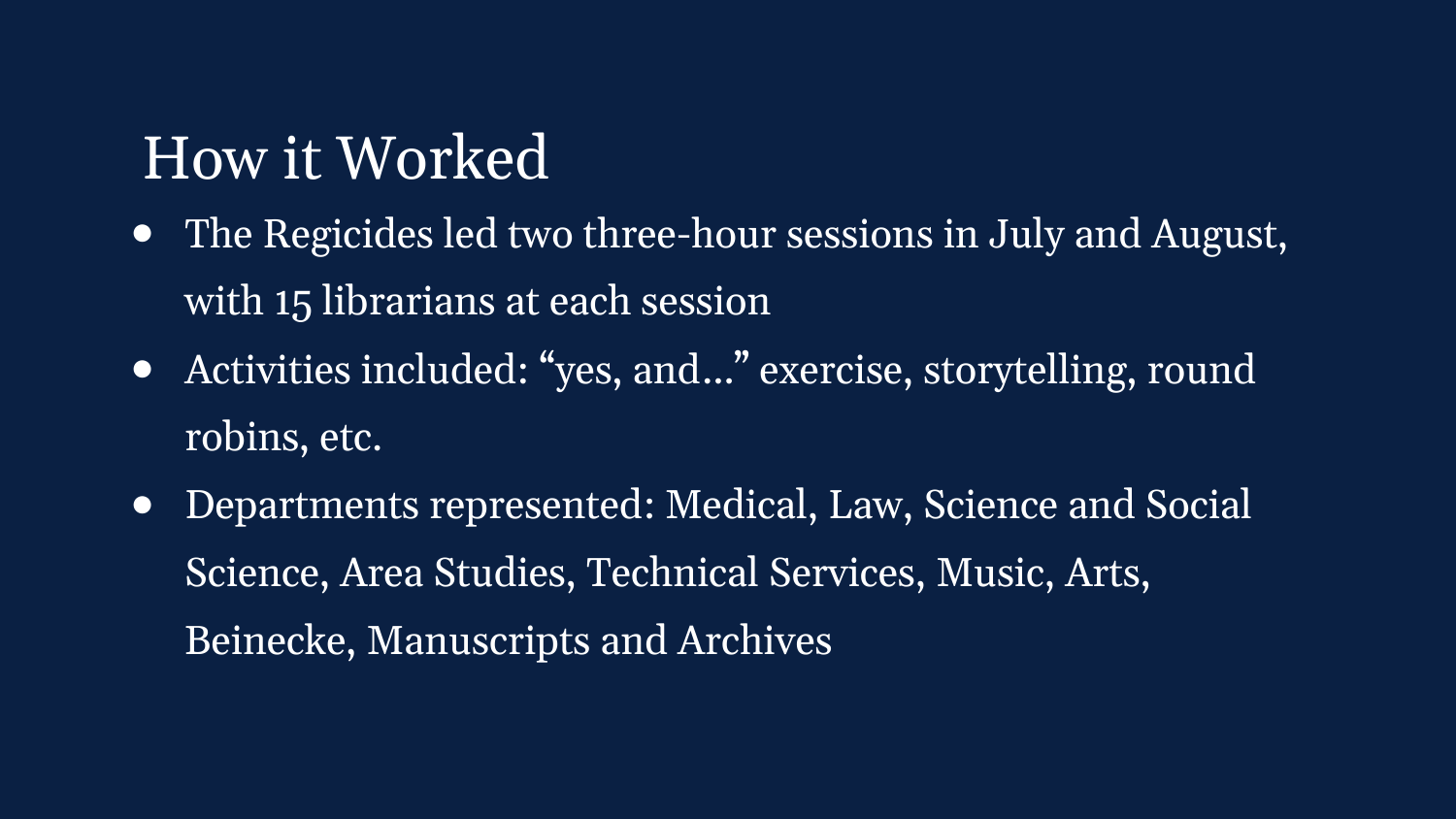

How it Worked
The Regicides led two three-hour sessions in July and August, with 15 librarians at each session
Activities included: “yes, and…” exercise, storytelling, round robins, etc.
Departments represented: Medical, Law, Science and Social Science, Area Studies, Technical Services, Music, Arts, Beinecke, Manuscripts and Archives